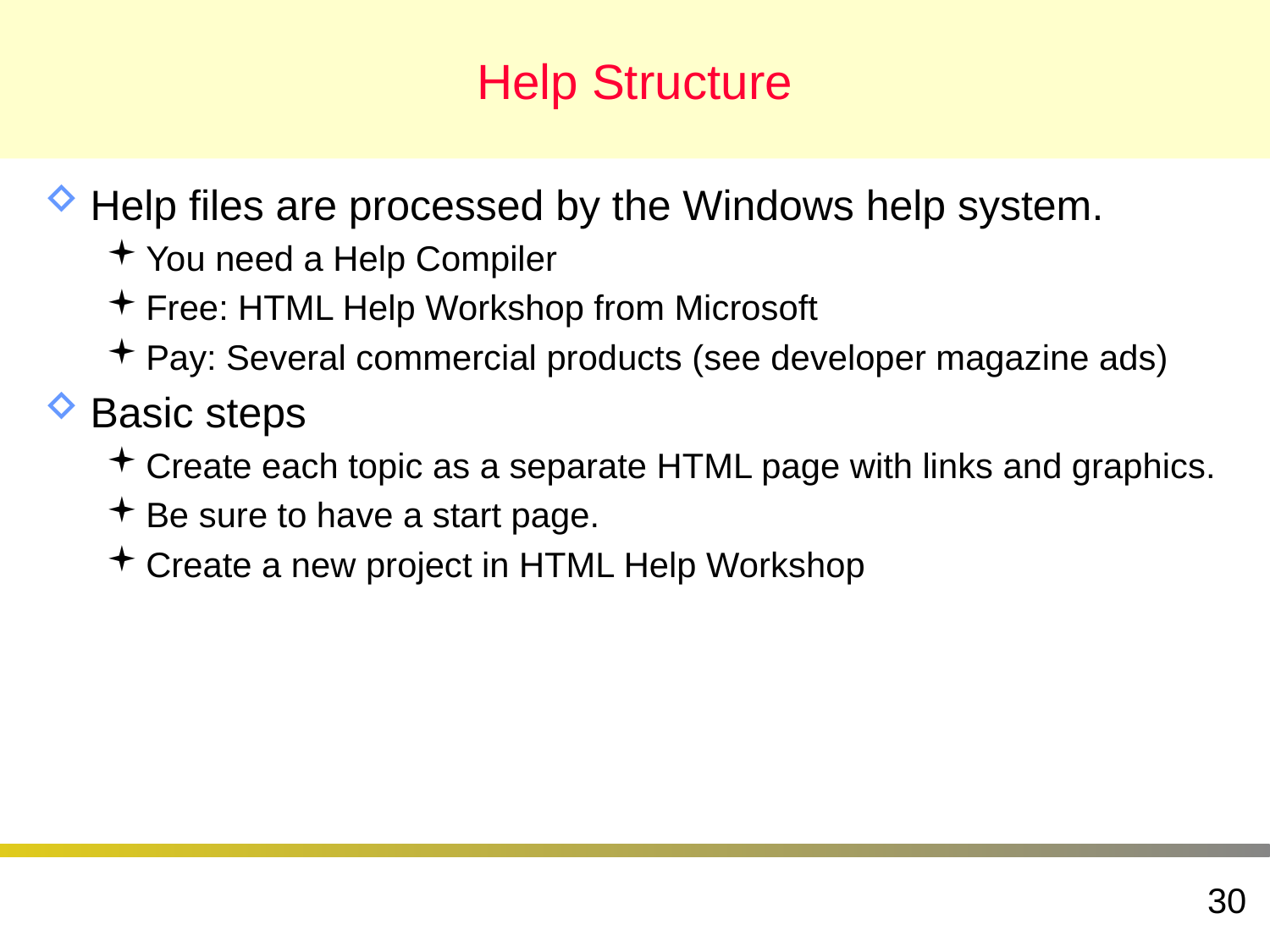

# Help Structure
Help files are processed by the Windows help system.
You need a Help Compiler
Free: HTML Help Workshop from Microsoft
Pay: Several commercial products (see developer magazine ads)
Basic steps
Create each topic as a separate HTML page with links and graphics.
Be sure to have a start page.
Create a new project in HTML Help Workshop
30